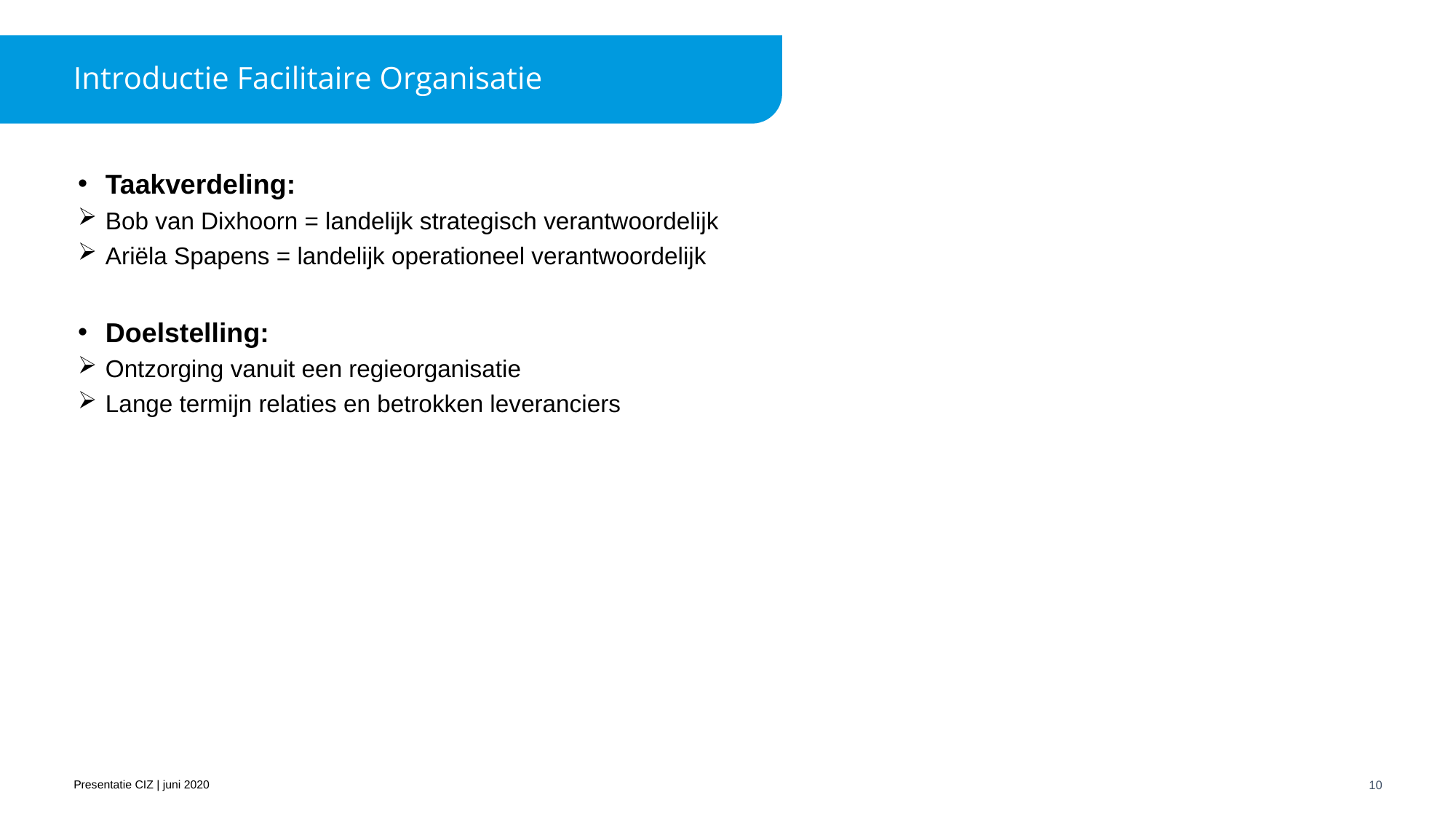

# Introductie Facilitaire Organisatie
Taakverdeling:
Bob van Dixhoorn = landelijk strategisch verantwoordelijk
Ariëla Spapens = landelijk operationeel verantwoordelijk

Doelstelling:
Ontzorging vanuit een regieorganisatie
Lange termijn relaties en betrokken leveranciers

Presentatie CIZ | juni 2020
10